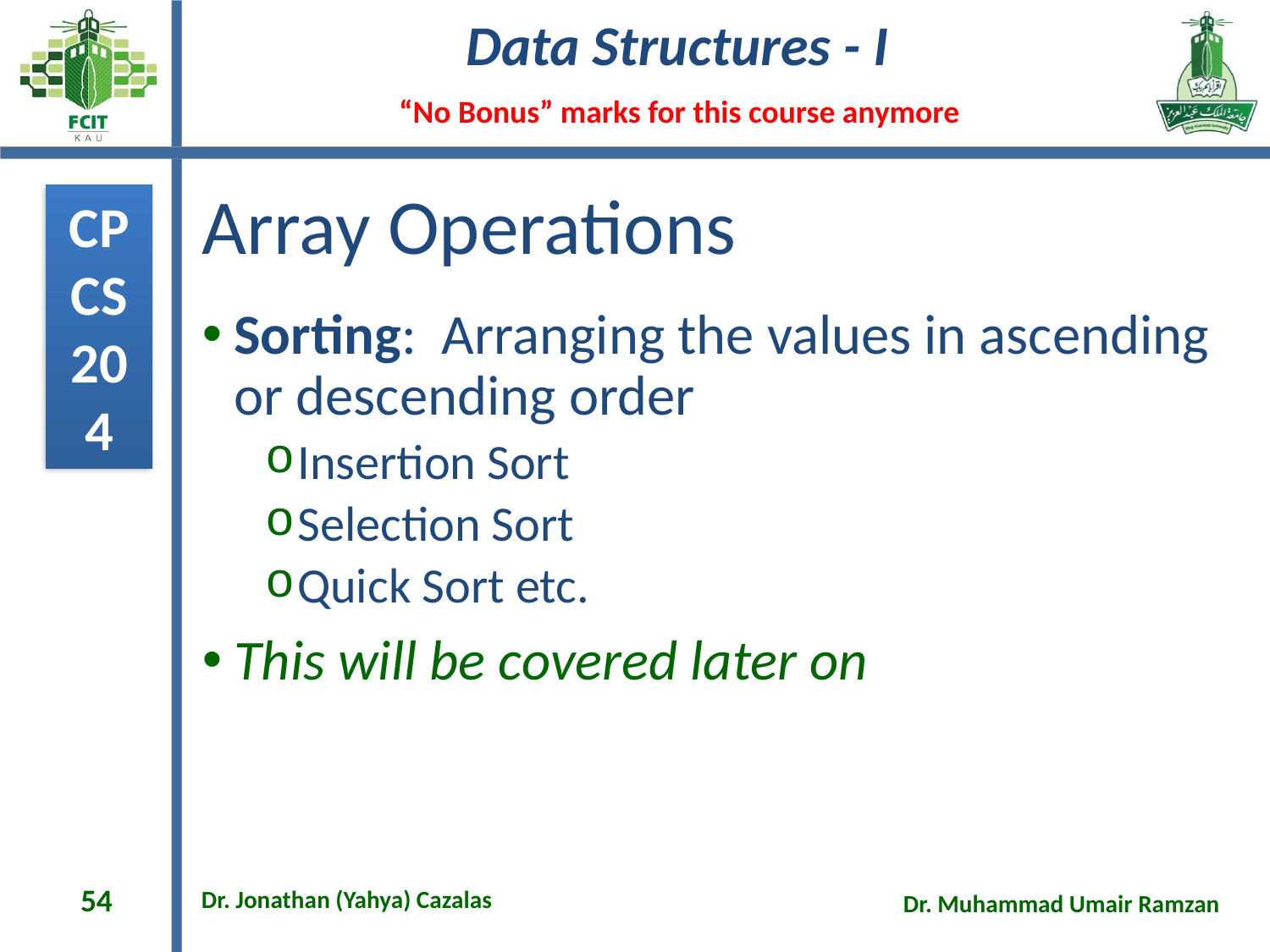

# Array Operations
Sorting:  Arranging the values in ascending or descending order
Insertion Sort
Selection Sort
Quick Sort etc.
This will be covered later on

54